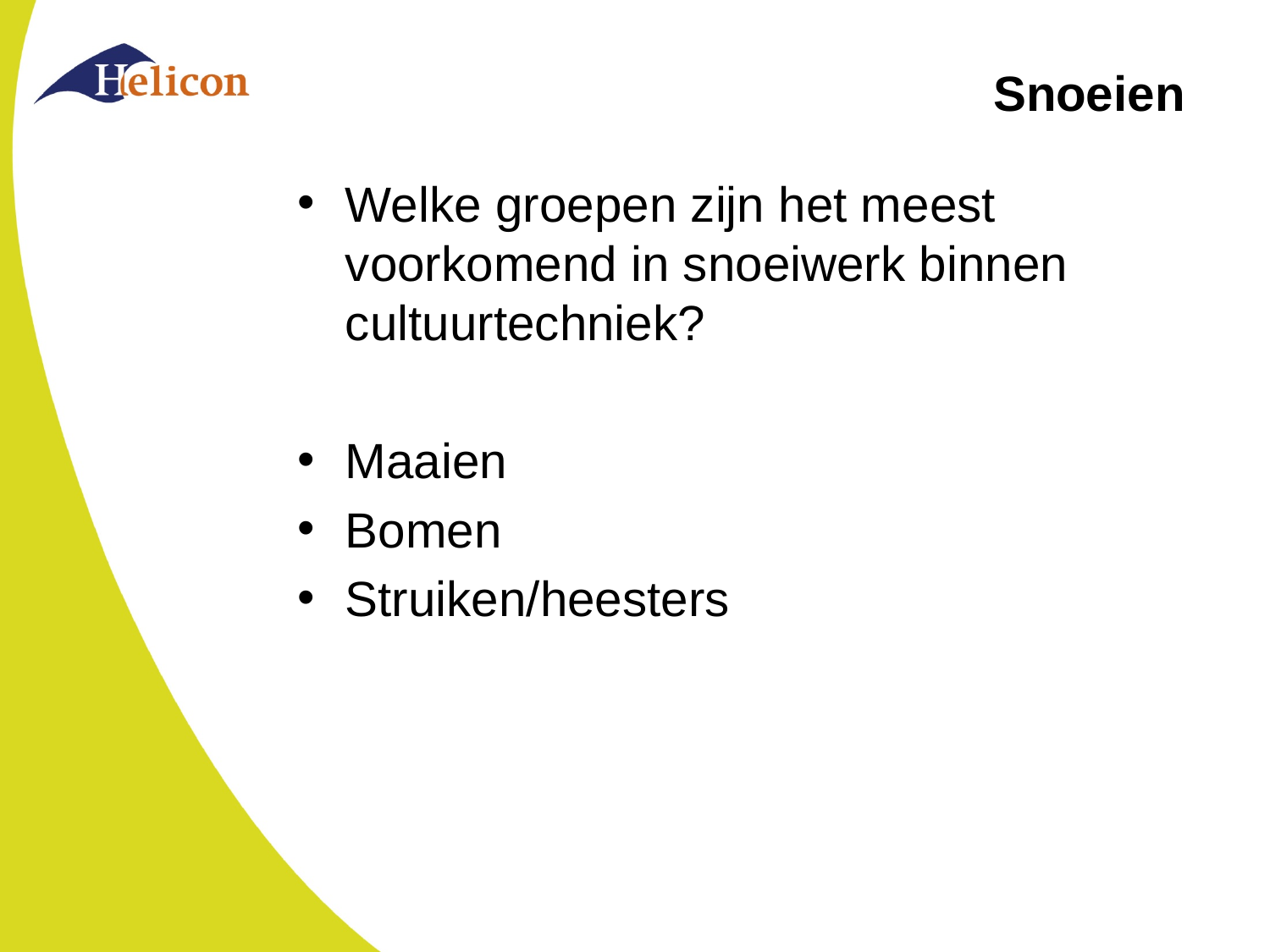

# Snoeien
Welke groepen zijn het meest voorkomend in snoeiwerk binnen cultuurtechniek?

Maaien
Bomen
Struiken/heesters